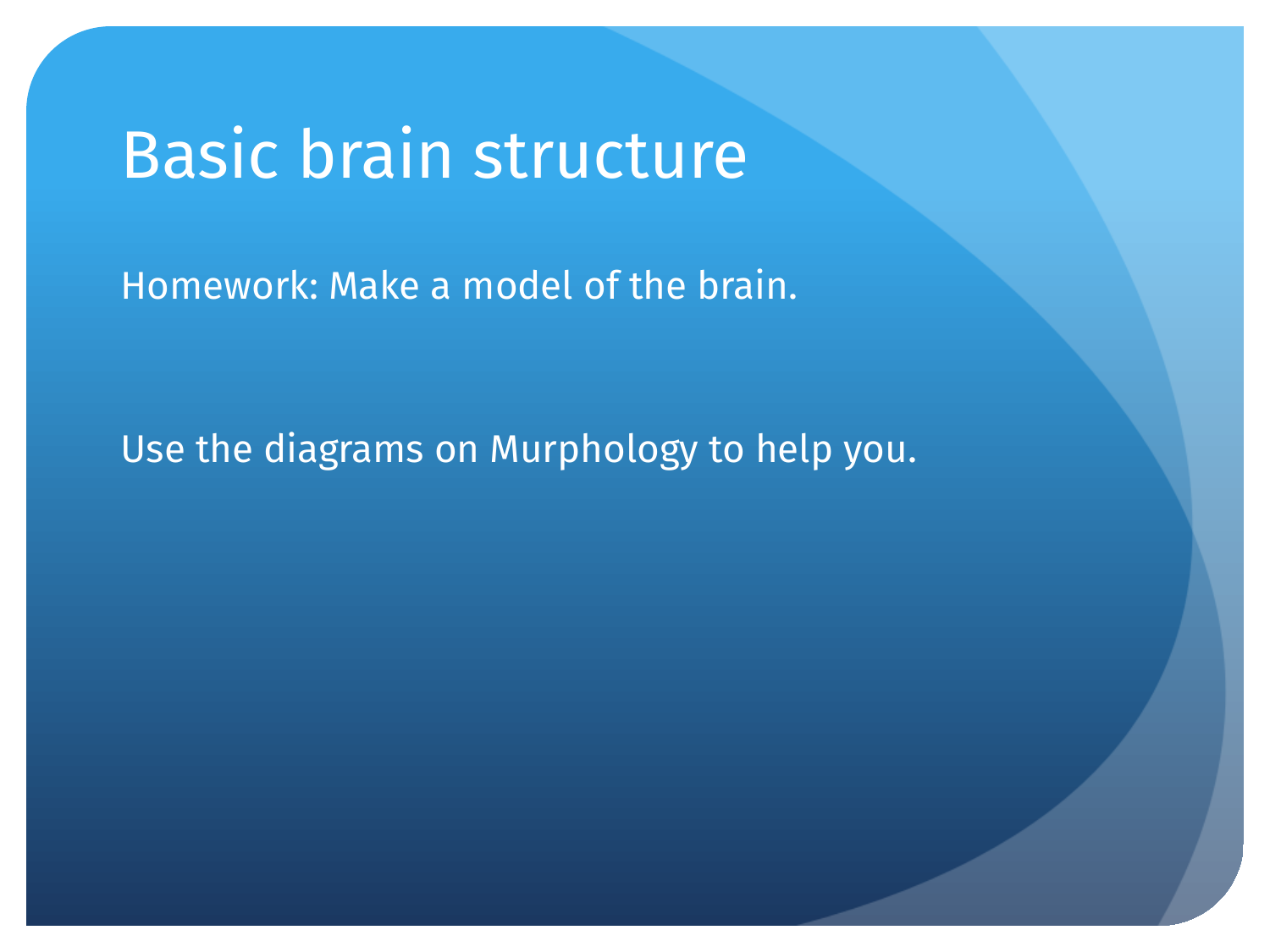

# Basic brain structure
Homework: Make a model of the brain.

Use the diagrams on Murphology to help you.